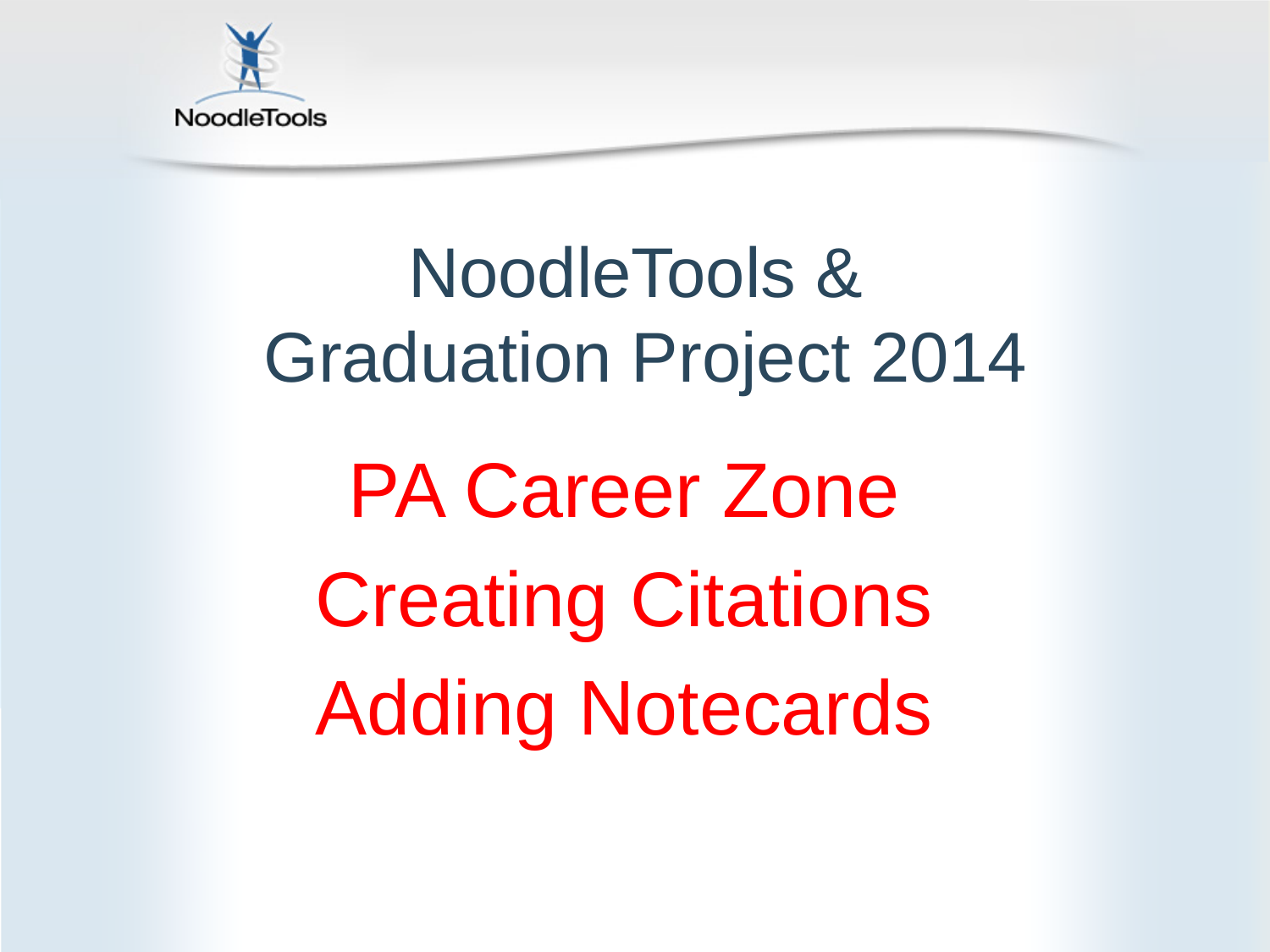

# NoodleTools & Graduation Project 2014
PA Career Zone
Creating Citations
Adding Notecards